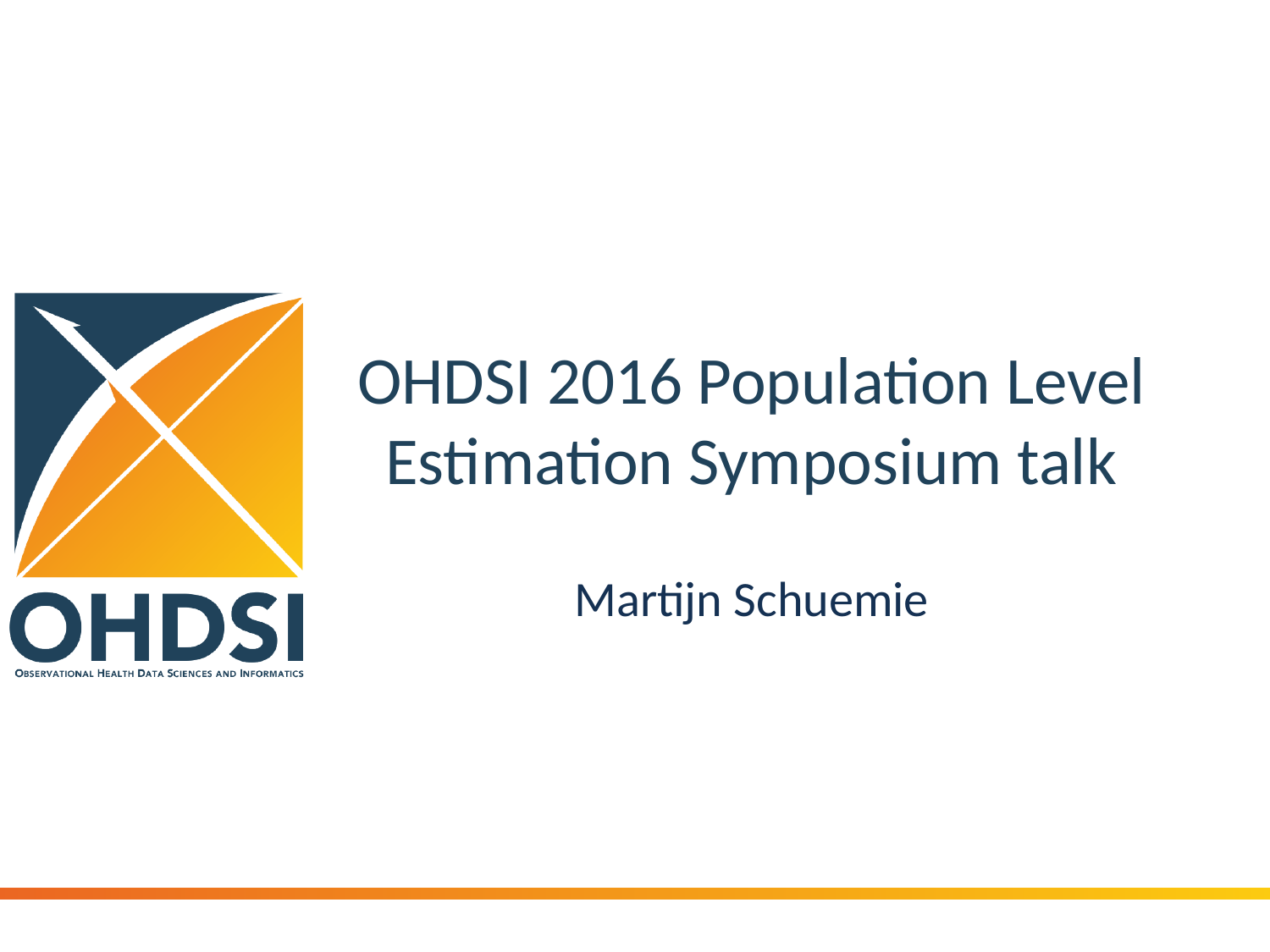

# OHDSI 2016 Population Level Estimation Symposium talk
Martijn Schuemie